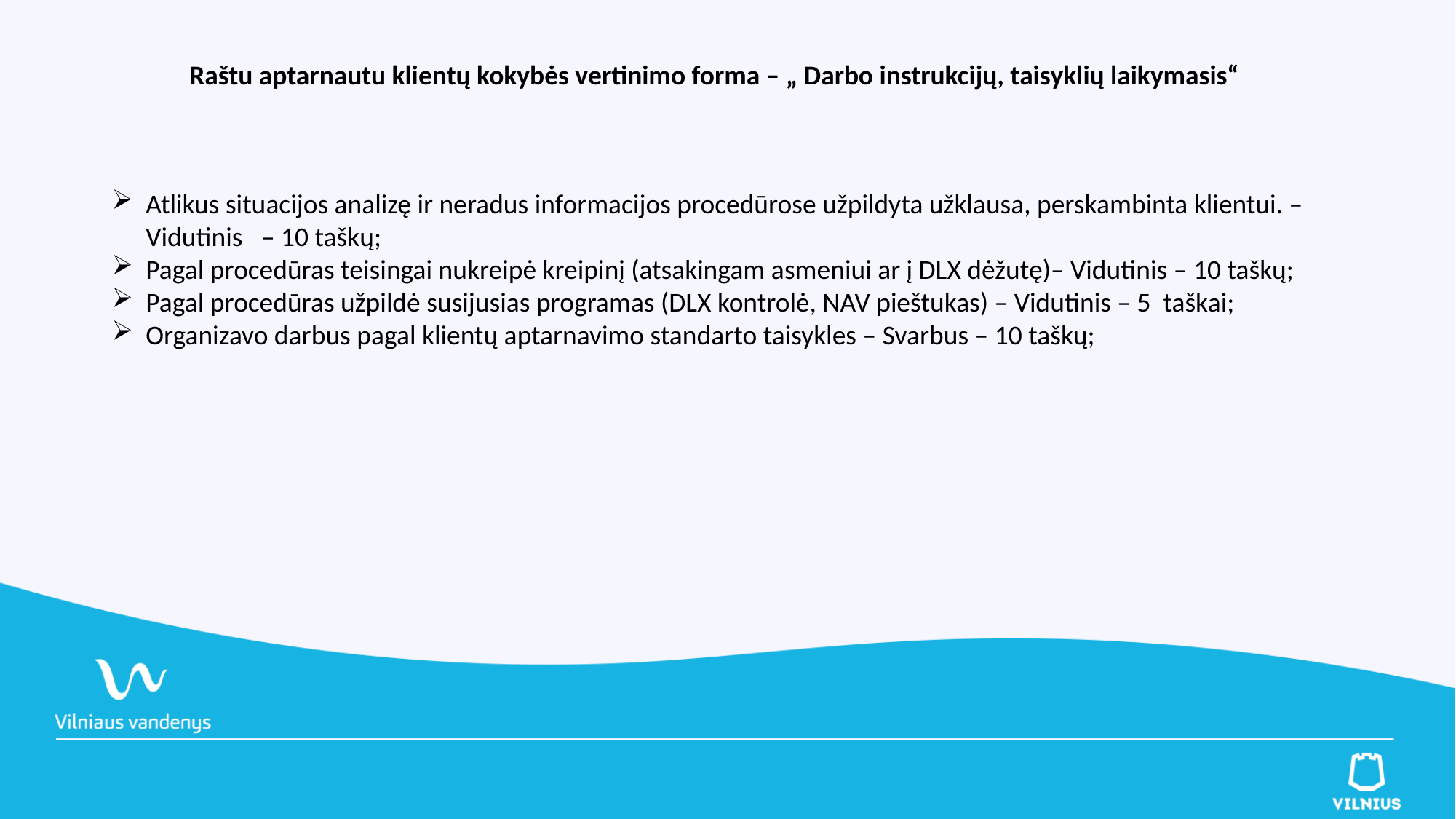

Raštu aptarnautu klientų kokybės vertinimo forma – „ Darbo instrukcijų, taisyklių laikymasis“

Atlikus situacijos analizę ir neradus informacijos procedūrose užpildyta užklausa, perskambinta klientui. – Vidutinis   – 10 taškų;
Pagal procedūras teisingai nukreipė kreipinį (atsakingam asmeniui ar į DLX dėžutę)– Vidutinis – 10 taškų;
Pagal procedūras užpildė susijusias programas (DLX kontrolė, NAV pieštukas) – Vidutinis – 5  taškai;
Organizavo darbus pagal klientų aptarnavimo standarto taisykles – Svarbus – 10 taškų;